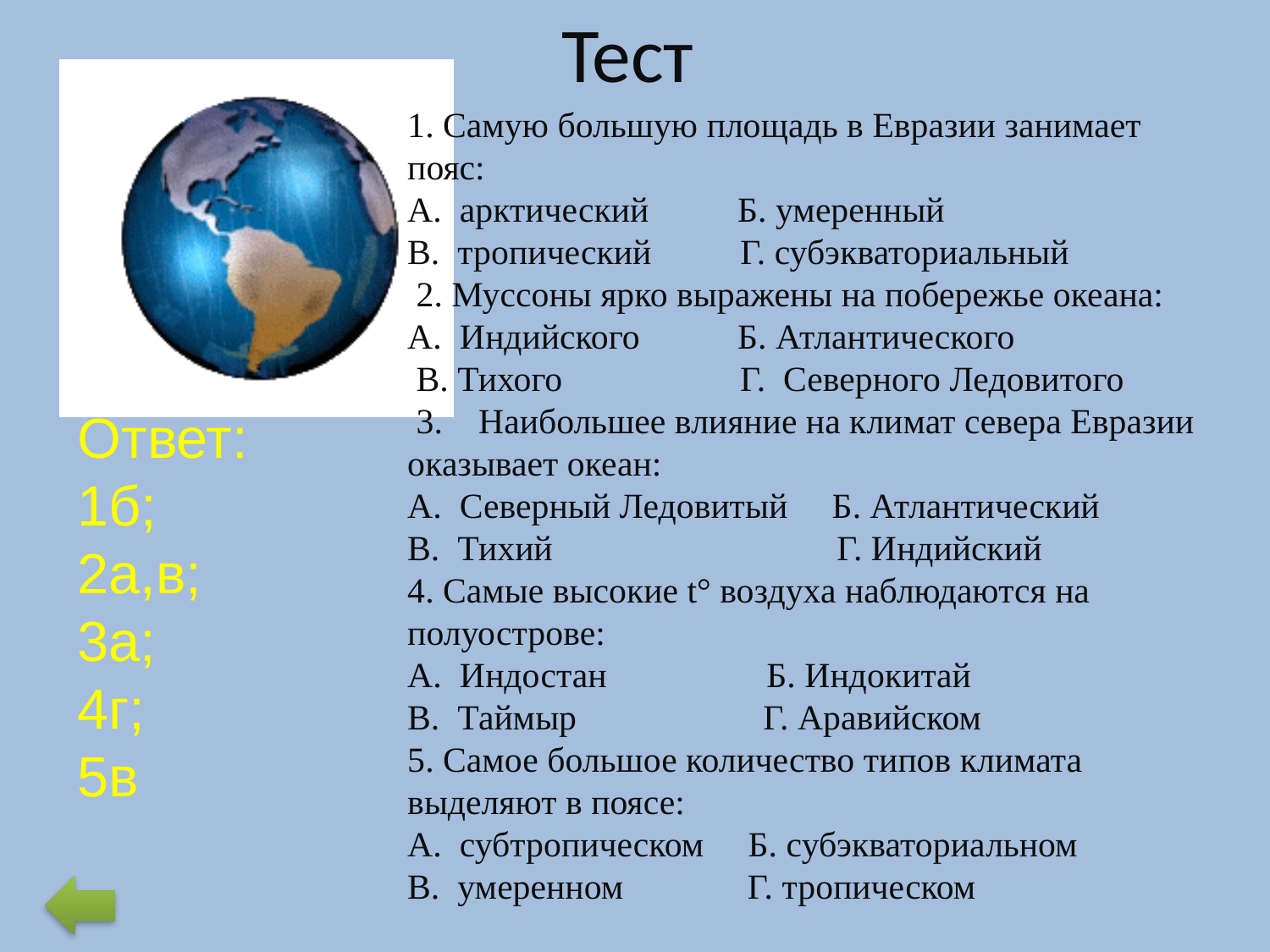

# Тест
1. Самую большую площадь в Евразии занимает пояс:
А.  арктический          Б. умеренный
В.  тропический          Г. субэкваториальный
 2. Муссоны ярко выражены на побережье океана:
А.  Индийского           Б. Атлантического
 В. Тихого                    Г.  Северного Ледовитого
 3.    Наибольшее влияние на климат севера Евразии оказывает океан:
А.  Северный Ледовитый     Б. Атлантический
В.  Тихий                                Г. Индийский
4. Самые высокие t° воздуха наблюдаются на полуострове:
А.  Индостан                  Б. Индокитай
В.  Таймыр                     Г. Аравийском
5. Самое большое количество типов климата выделяют в поясе:
А.  субтропическом     Б. субэкваториальном
В.  умеренном              Г. тропическом
Ответ: 1б;
2а,в;
3а;
4г;
5в